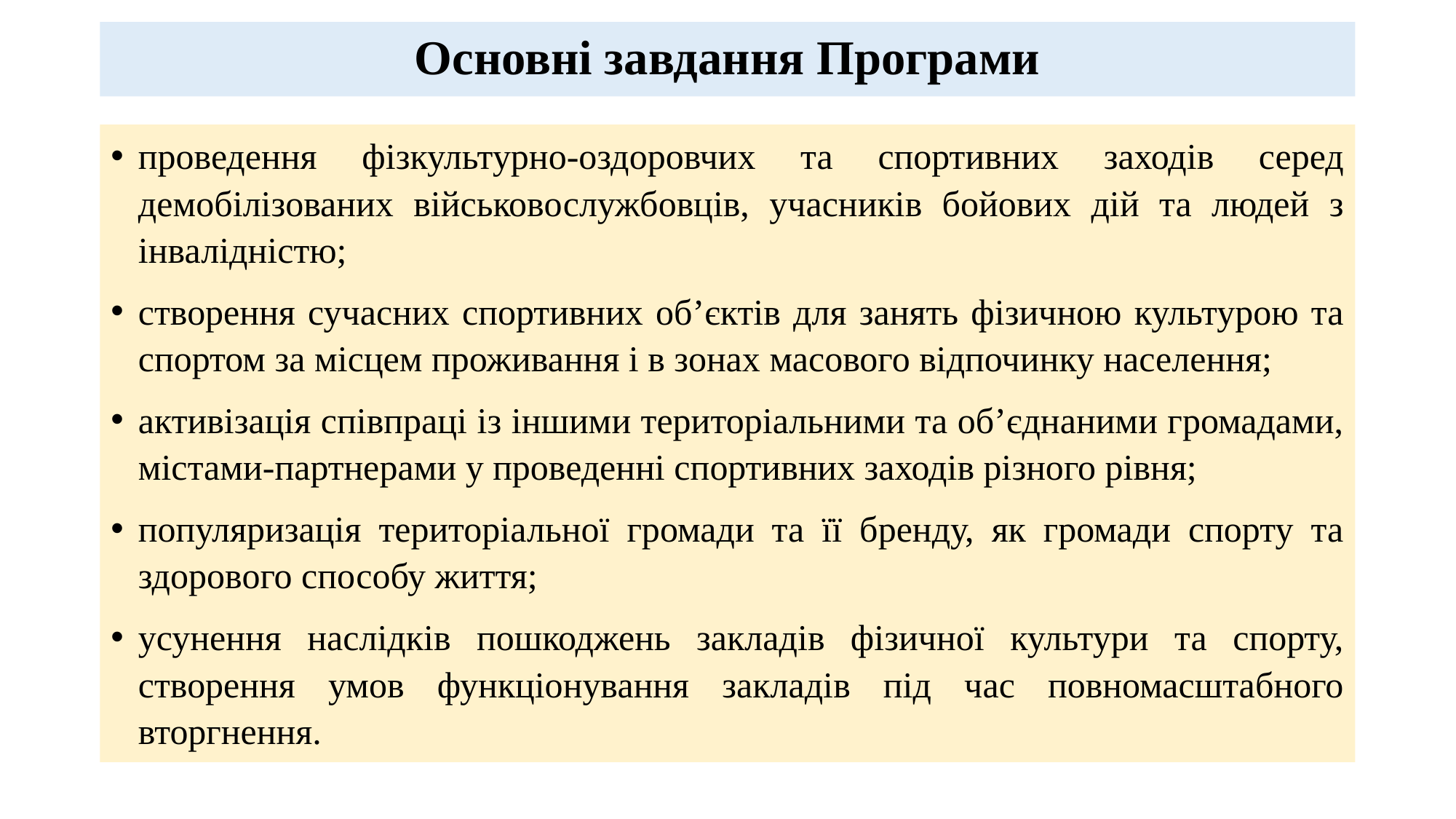

# Основні завдання Програми
проведення фізкультурно-оздоровчих та спортивних заходів серед демобілізованих військовослужбовців, учасників бойових дій та людей з інвалідністю;
створення сучасних спортивних об’єктів для занять фізичною культурою та спортом за місцем проживання і в зонах масового відпочинку населення;
активізація співпраці із іншими територіальними та об’єднаними громадами, містами-партнерами у проведенні спортивних заходів різного рівня;
популяризація територіальної громади та її бренду, як громади спорту та здорового способу життя;
усунення наслідків пошкоджень закладів фізичної культури та спорту, створення умов функціонування закладів під час повномасштабного вторгнення.